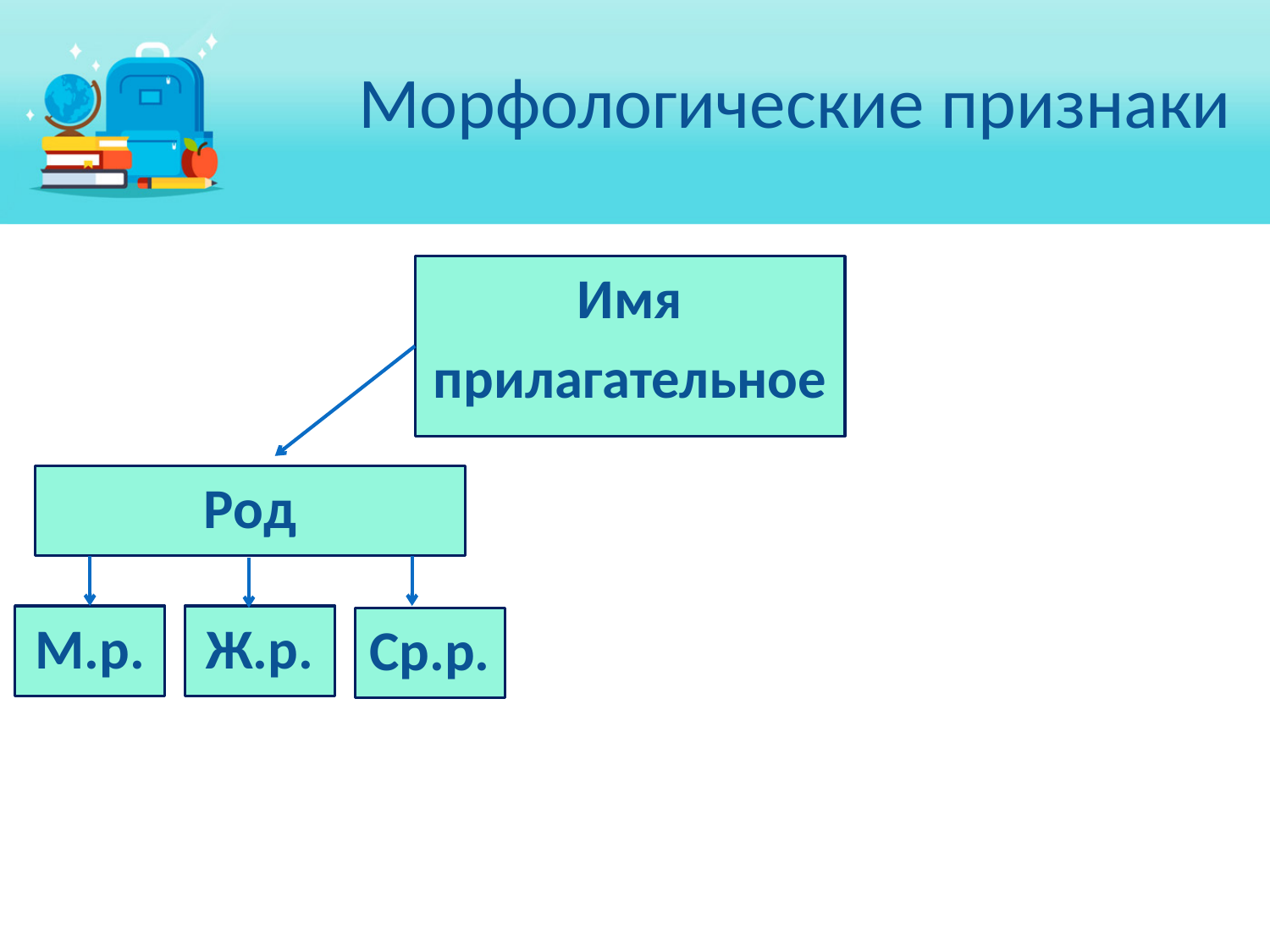

# Морфологические признаки
Имя
прилагательное
Род
М.р.
Ж.р.
Ср.р.